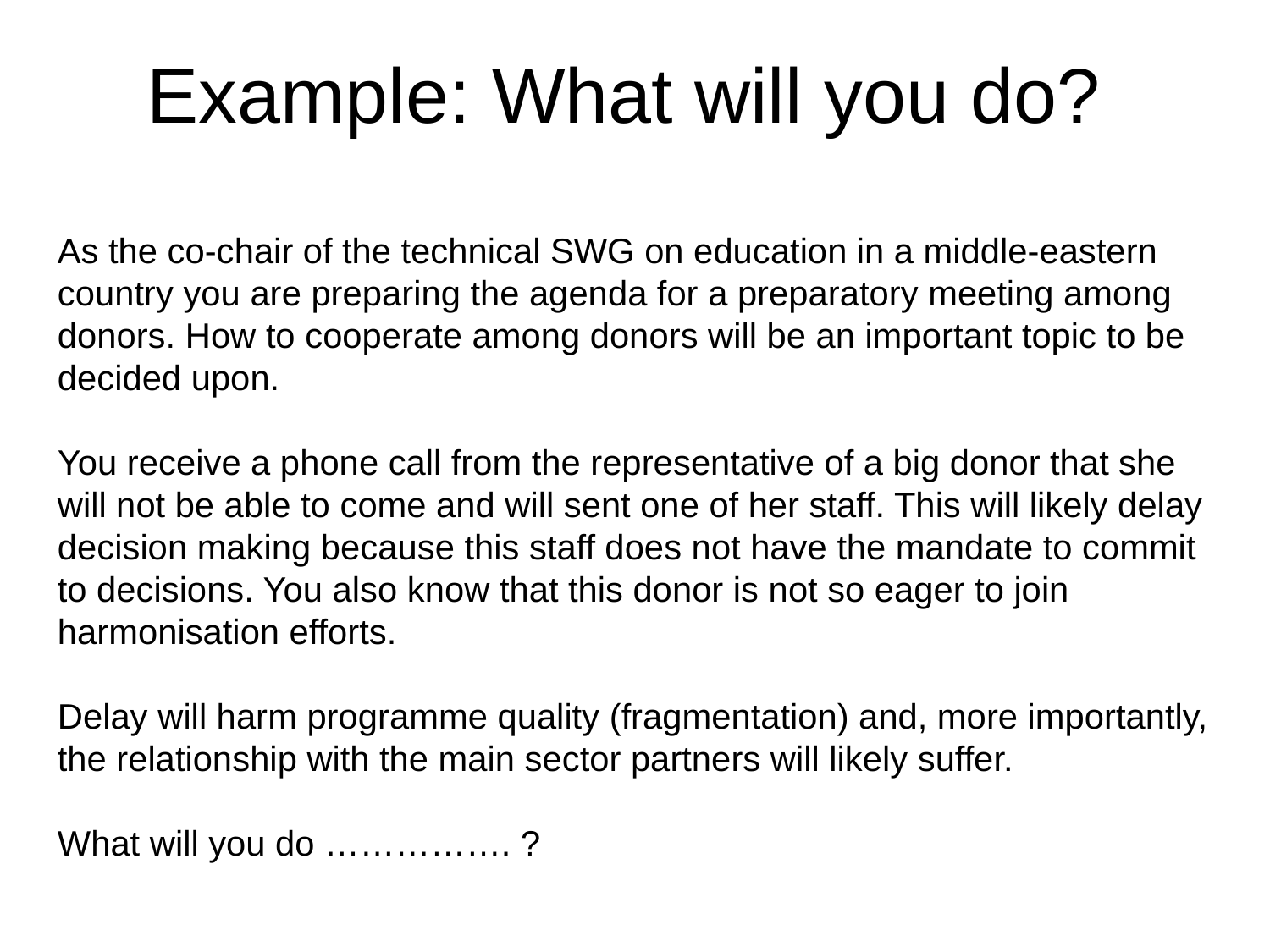

# Example: What will you do?
As the co-chair of the technical SWG on education in a middle-eastern country you are preparing the agenda for a preparatory meeting among donors. How to cooperate among donors will be an important topic to be decided upon.
You receive a phone call from the representative of a big donor that she will not be able to come and will sent one of her staff. This will likely delay decision making because this staff does not have the mandate to commit to decisions. You also know that this donor is not so eager to join harmonisation efforts.
Delay will harm programme quality (fragmentation) and, more importantly, the relationship with the main sector partners will likely suffer.
What will you do ……………. ?